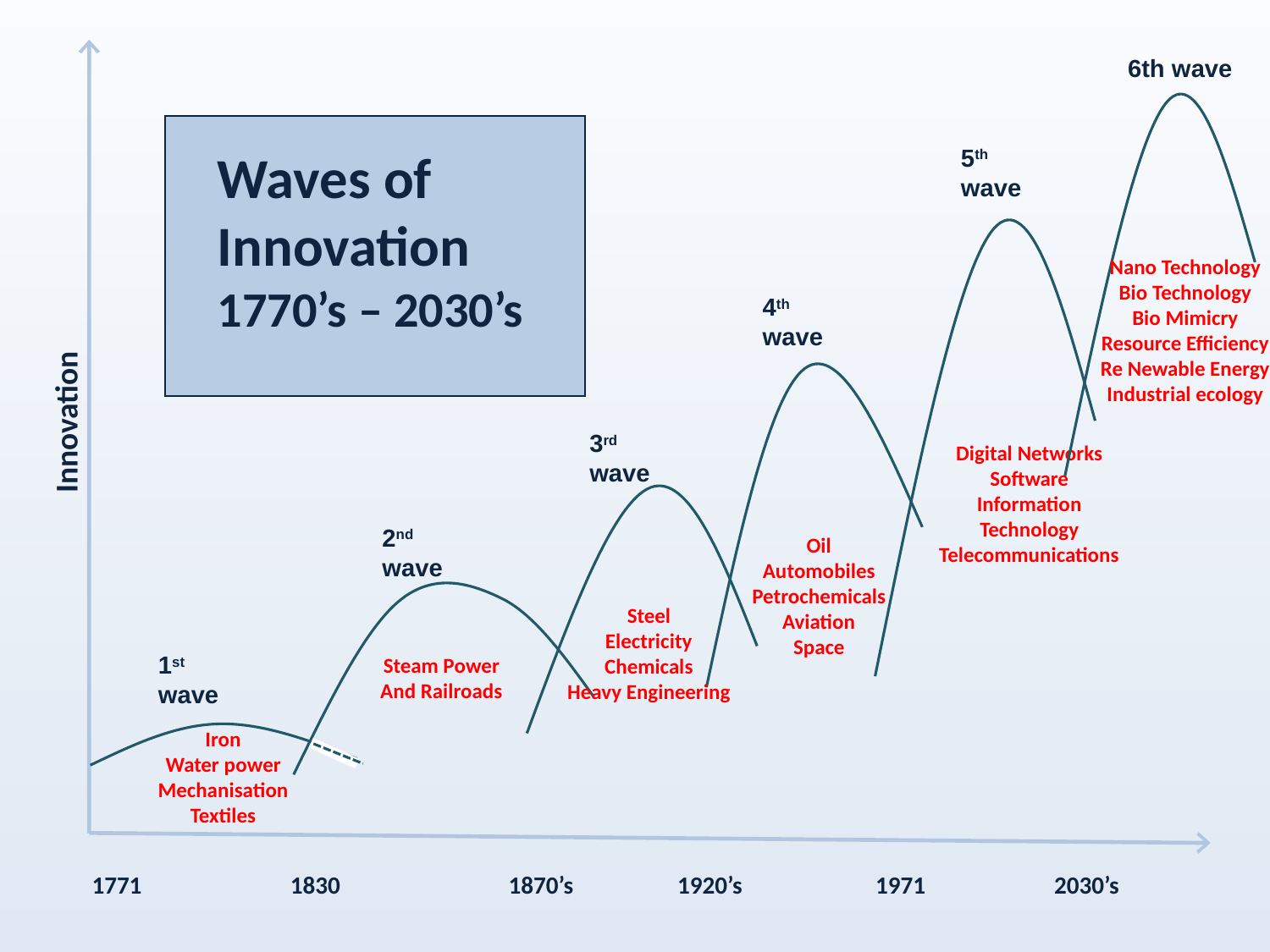

6th wave

Waves of Innovation
1770’s – 2030’s
5th wave

Nano Technology
Bio Technology
Bio Mimicry
Resource Efficiency
Re Newable Energy
Industrial ecology

4th wave

Innovation
3rd wave
Digital Networks
Software
Information
Technology
Telecommunications

2nd wave
Oil
Automobiles
Petrochemicals
Aviation
Space

Steel
Electricity
Chemicals
Heavy Engineering
1st wave
Steam Power
And Railroads
Iron
Water power
Mechanisation
Textiles

1771
1830
1870’s
1920’s
1971
2030’s